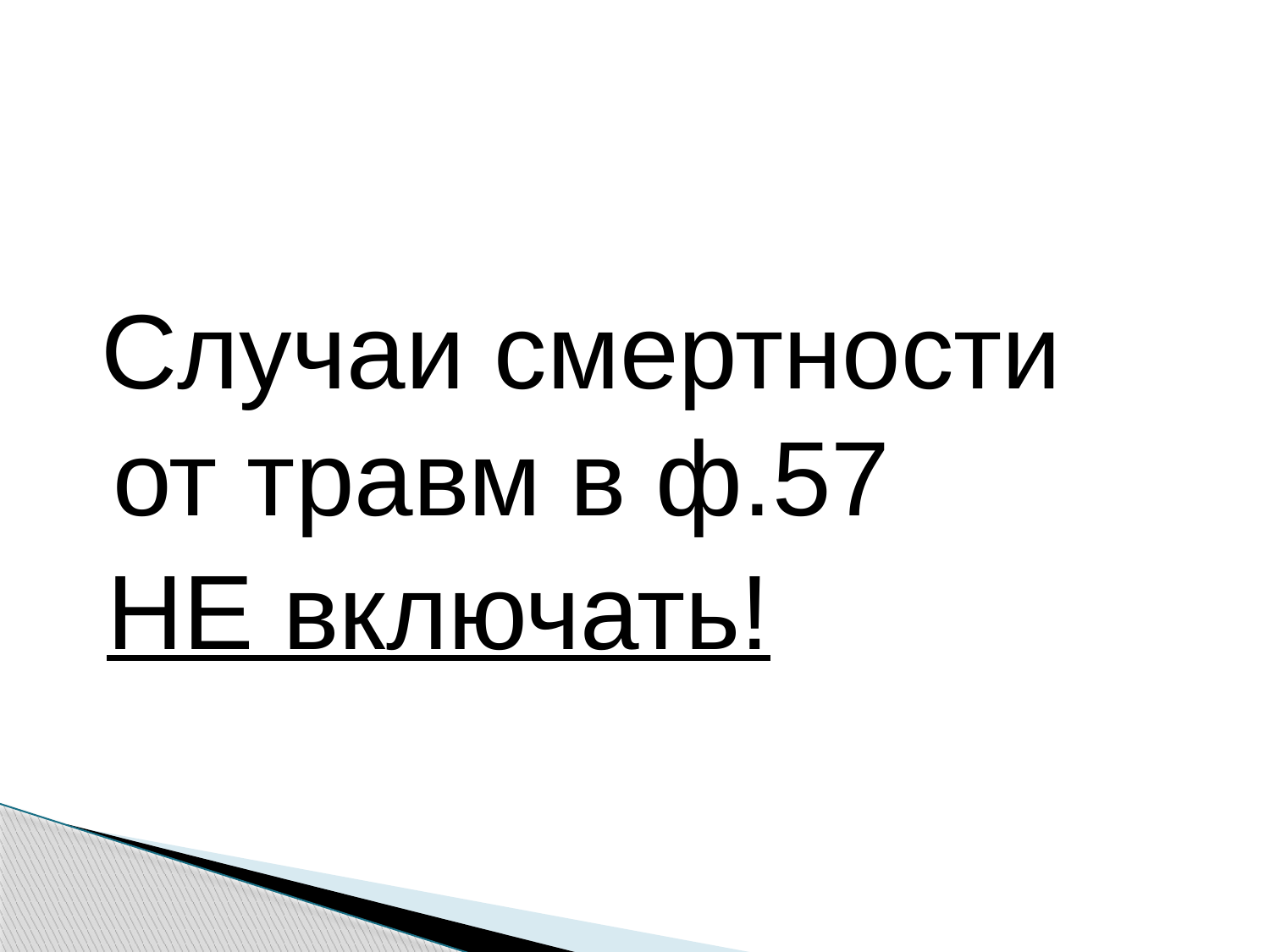

Случаи смертности от травм в ф.57
 НЕ включать!